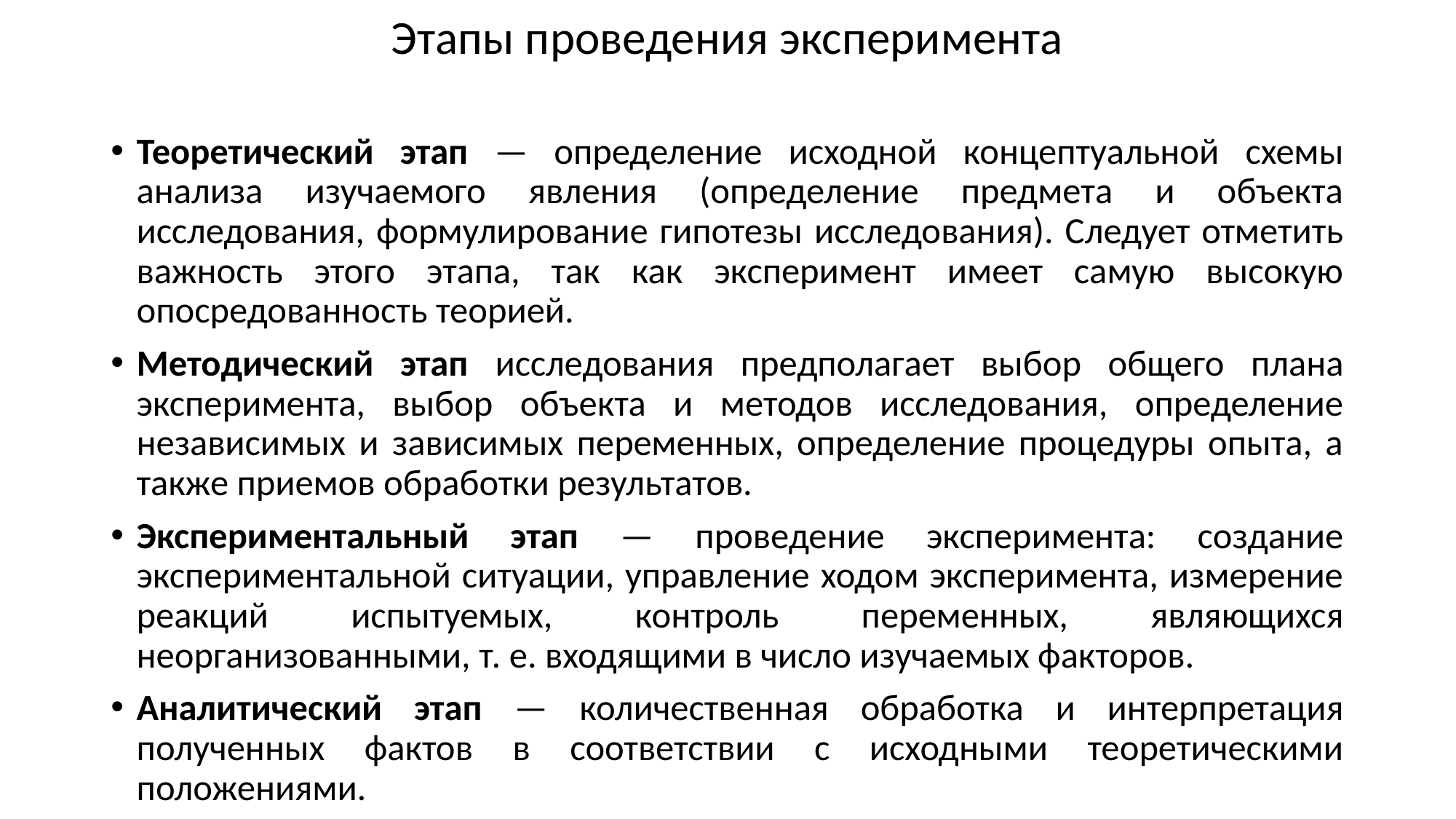

# Этапы проведения эксперимента
Теоретический этап — определение исходной концептуальной схемы анализа изучаемого явления (определение предмета и объекта исследования, формулирование гипотезы исследования). Следует отметить важность этого этапа, так как эксперимент имеет самую высокую опосредованность теорией.
Методический этап исследования предполагает выбор общего плана эксперимента, выбор объекта и методов исследования, определение независимых и зависимых переменных, определение процедуры опыта, а также приемов обработки результатов.
Экспериментальный этап — проведение эксперимента: создание экспериментальной ситуации, управление ходом эксперимента, измерение реакций испытуемых, контроль переменных, являющихся неорганизованными, т. е. входящими в число изучаемых факторов.
Аналитический этап — количественная обработка и интерпретация полученных фактов в соответствии с исходными теоретическими положениями.